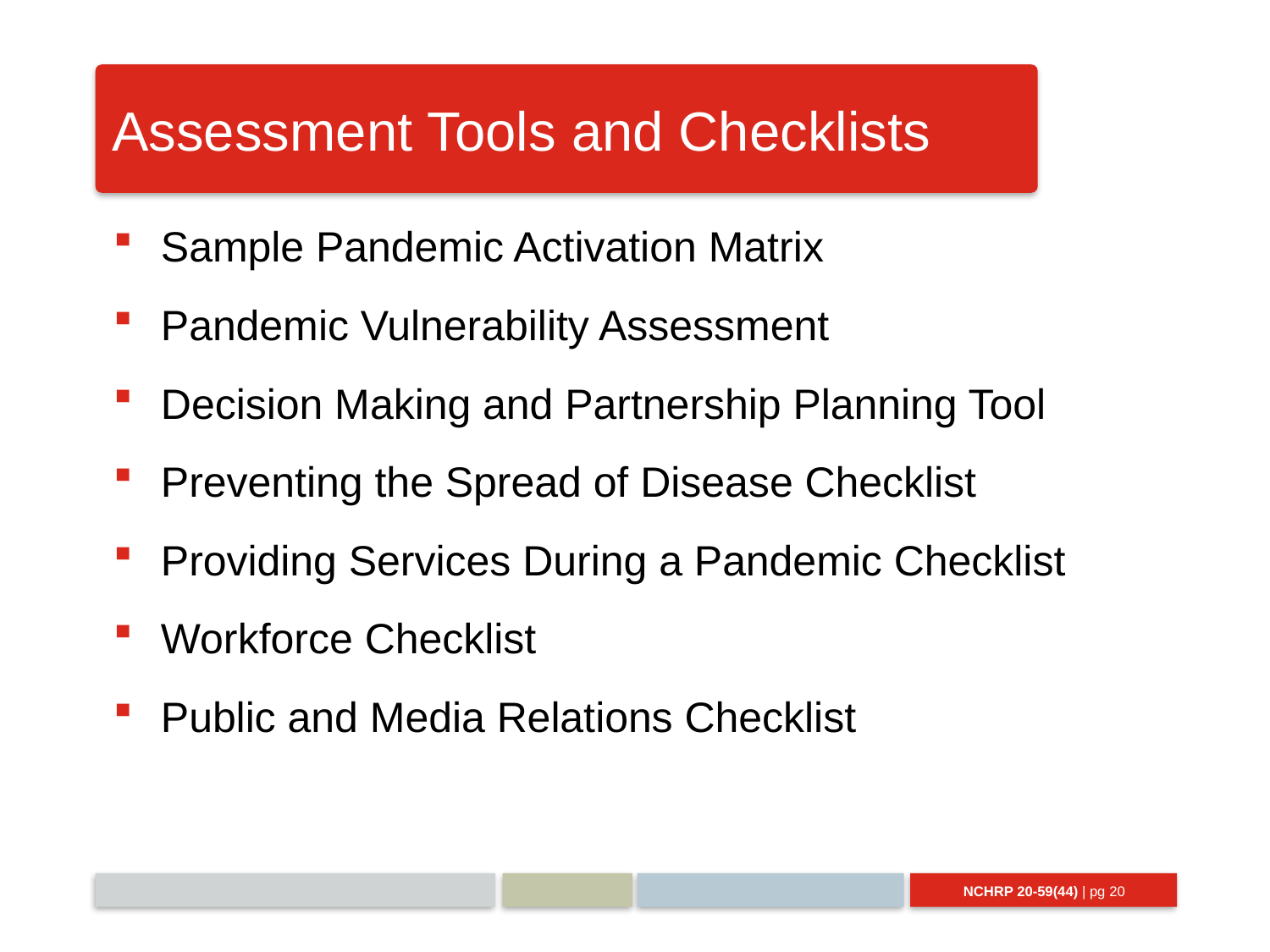

# Assessment Tools and Checklists
Sample Pandemic Activation Matrix
Pandemic Vulnerability Assessment
Decision Making and Partnership Planning Tool
Preventing the Spread of Disease Checklist
Providing Services During a Pandemic Checklist
Workforce Checklist
Public and Media Relations Checklist